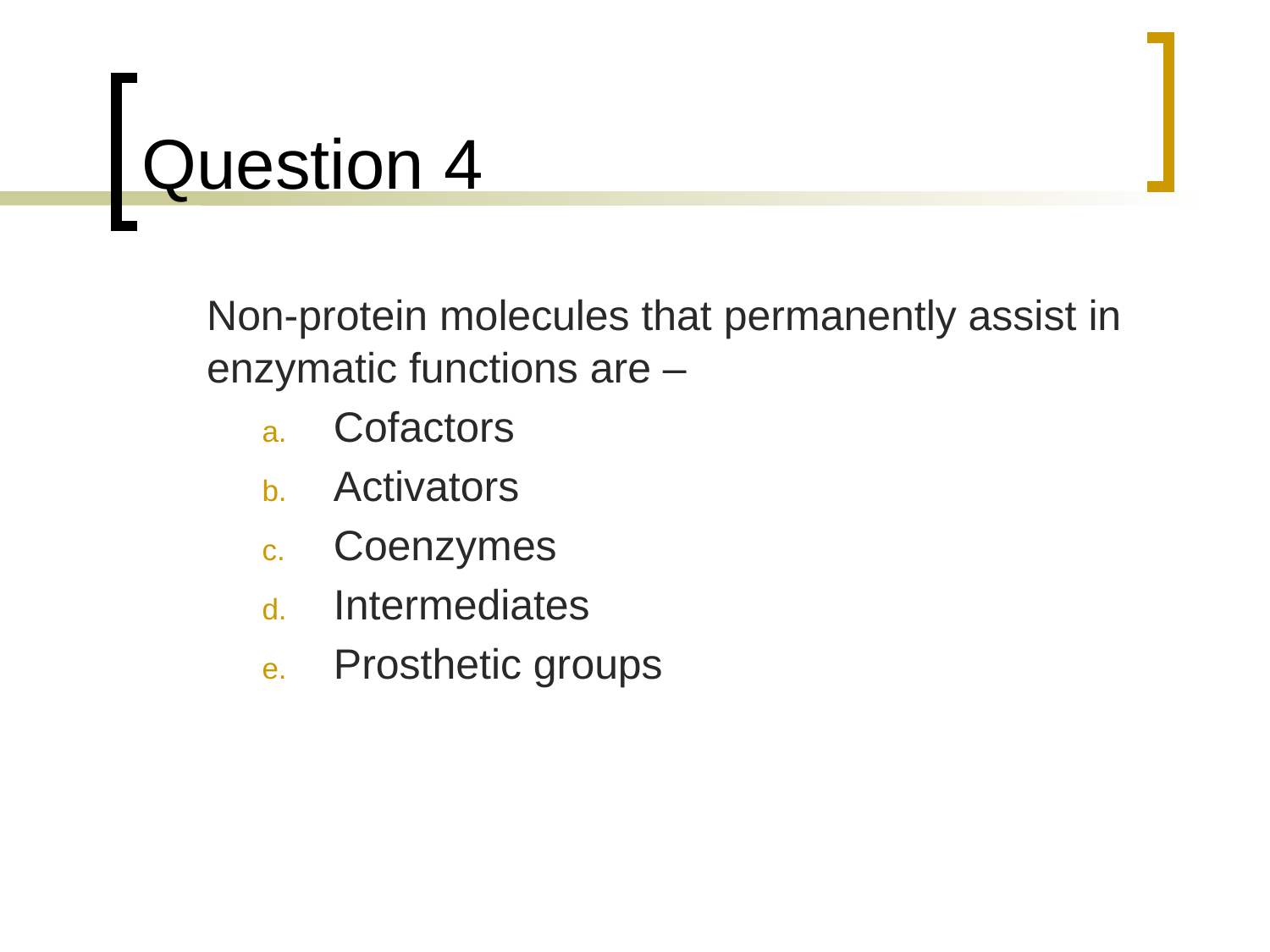

# Question 4
	Non-protein molecules that permanently assist in enzymatic functions are –
Cofactors
Activators
Coenzymes
Intermediates
Prosthetic groups